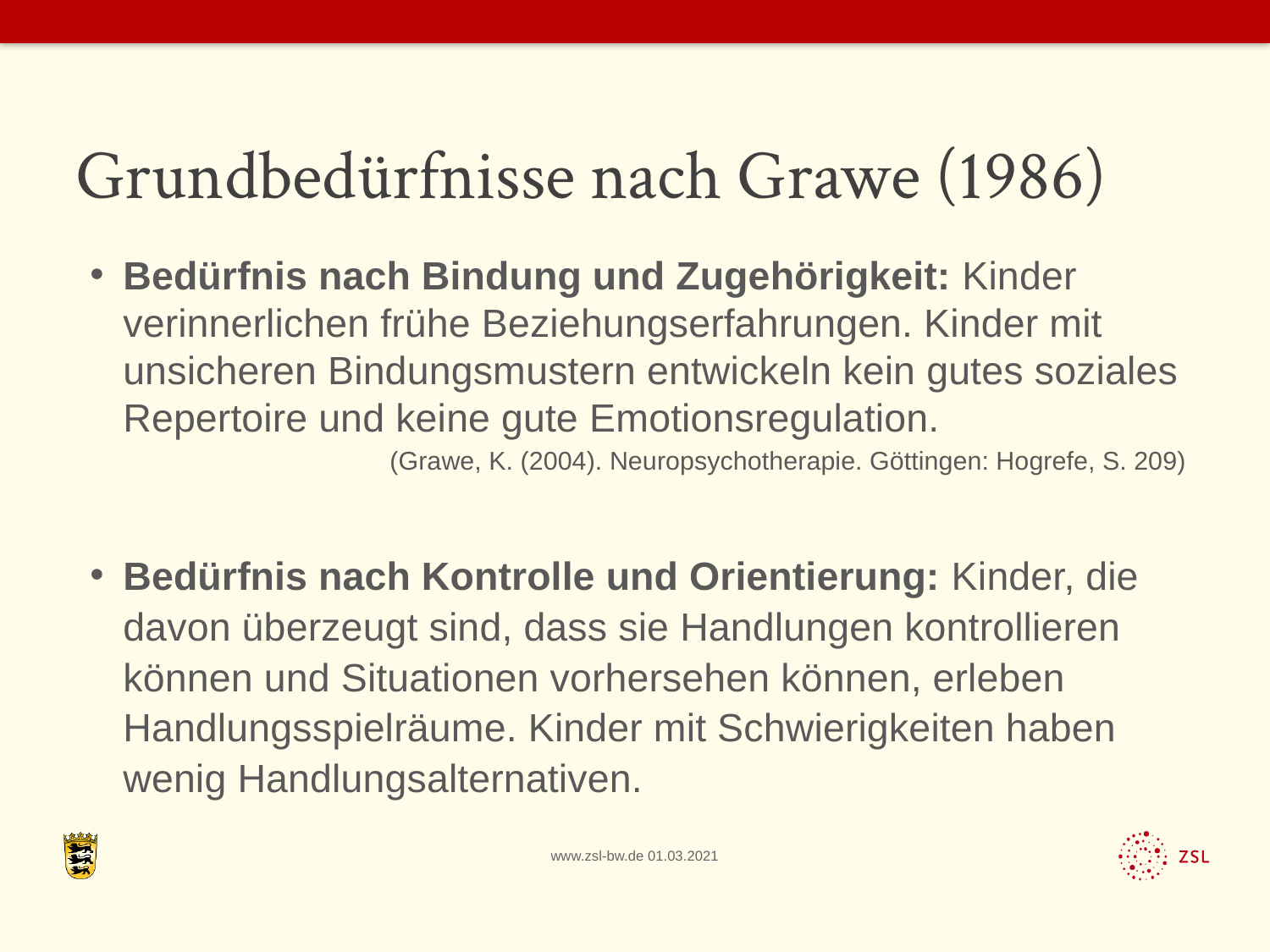

# Grundbedürfnisse nach Grawe (1986)
Bedürfnis nach Bindung und Zugehörigkeit: Kinder verinnerlichen frühe Beziehungserfahrungen. Kinder mit unsicheren Bindungsmustern entwickeln kein gutes soziales Repertoire und keine gute Emotionsregulation.
(Grawe, K. (2004). Neuropsychotherapie. Göttingen: Hogrefe, S. 209)

Bedürfnis nach Kontrolle und Orientierung: Kinder, die davon überzeugt sind, dass sie Handlungen kontrollieren können und Situationen vorhersehen können, erleben Handlungsspielräume. Kinder mit Schwierigkeiten haben wenig Handlungsalternativen.